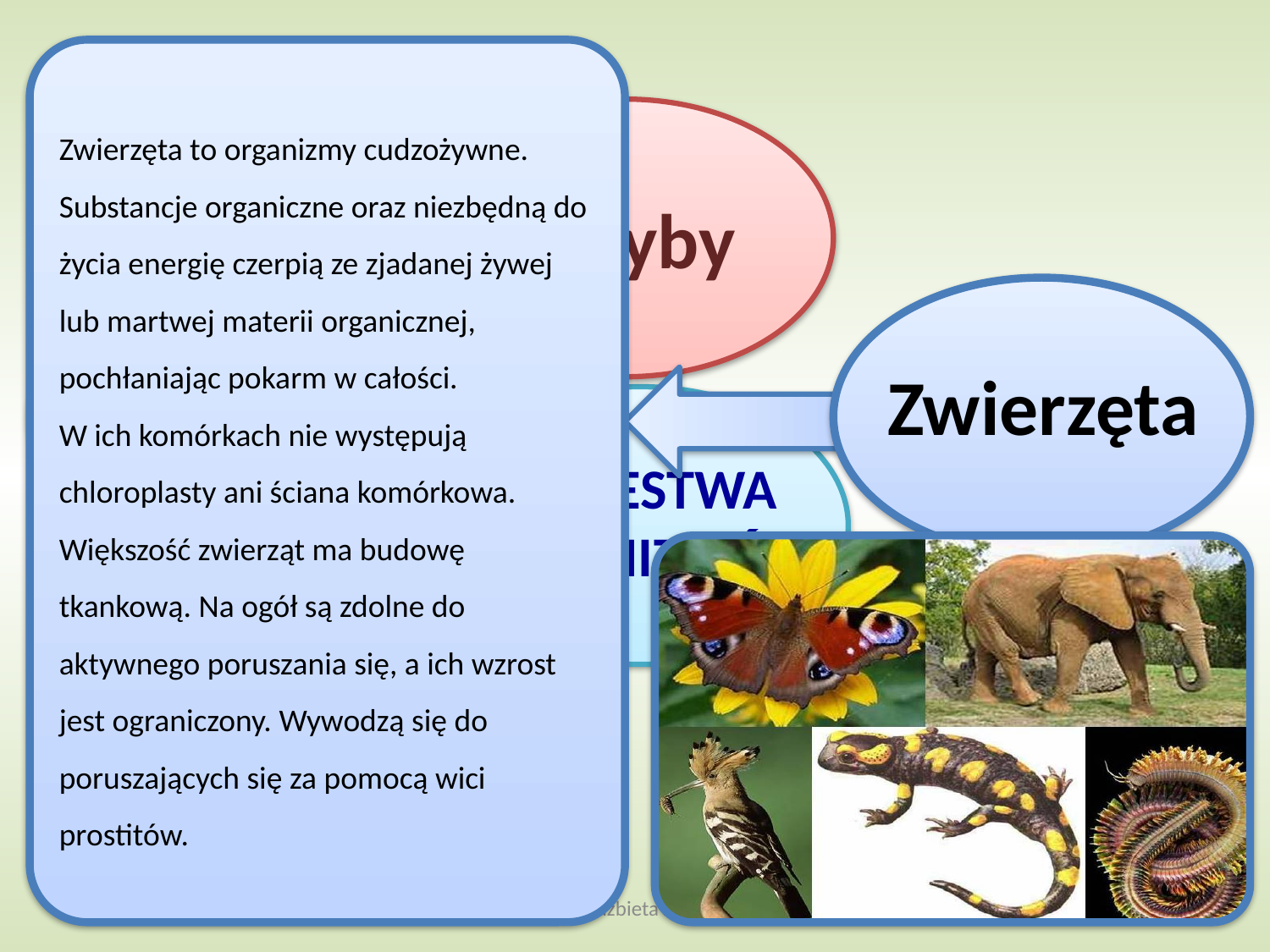

Zwierzęta to organizmy cudzożywne.
Substancje organiczne oraz niezbędną do życia energię czerpią ze zjadanej żywej lub martwej materii organicznej, pochłaniając pokarm w całości.
W ich komórkach nie występują chloroplasty ani ściana komórkowa.
Większość zwierząt ma budowę tkankową. Na ogół są zdolne do aktywnego poruszania się, a ich wzrost jest ograniczony. Wywodzą się do poruszających się za pomocą wici prostitów.
Grzyby
Rośliny

Zwierzęta

KRÓLESTWA
ORGANIZMÓW

Protisty
Bakterie
Autor: Elżbieta Jarębska